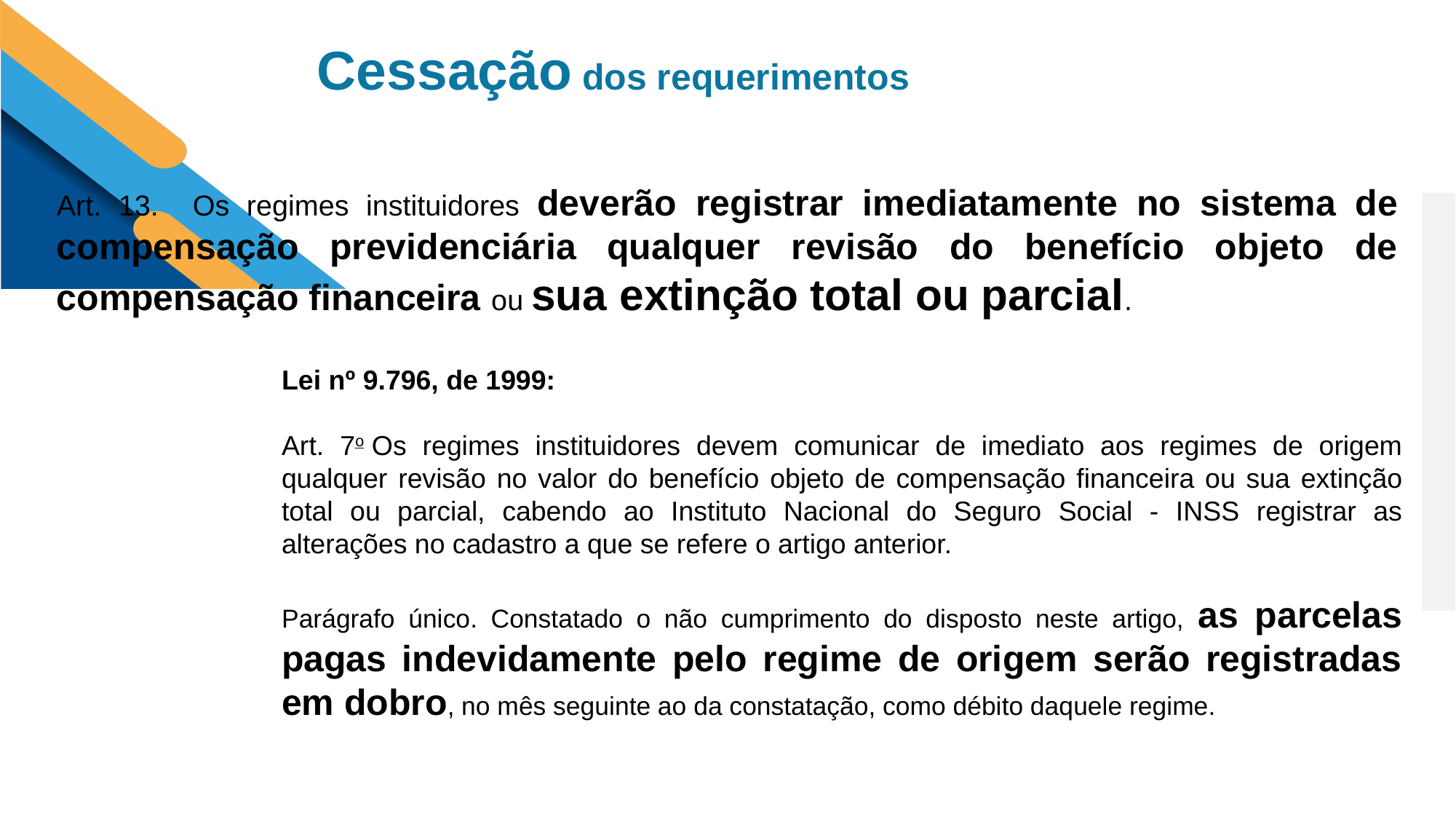

Cessação dos requerimentos

Art. 13.  Os regimes instituidores deverão registrar imediatamente no sistema de compensação previdenciária qualquer revisão do benefício objeto de compensação financeira ou sua extinção total ou parcial.

Lei nº 9.796, de 1999:

Art. 7o Os regimes instituidores devem comunicar de imediato aos regimes de origem qualquer revisão no valor do benefício objeto de compensação financeira ou sua extinção total ou parcial, cabendo ao Instituto Nacional do Seguro Social - INSS registrar as alterações no cadastro a que se refere o artigo anterior.

Parágrafo único. Constatado o não cumprimento do disposto neste artigo, as parcelas pagas indevidamente pelo regime de origem serão registradas em dobro, no mês seguinte ao da constatação, como débito daquele regime.